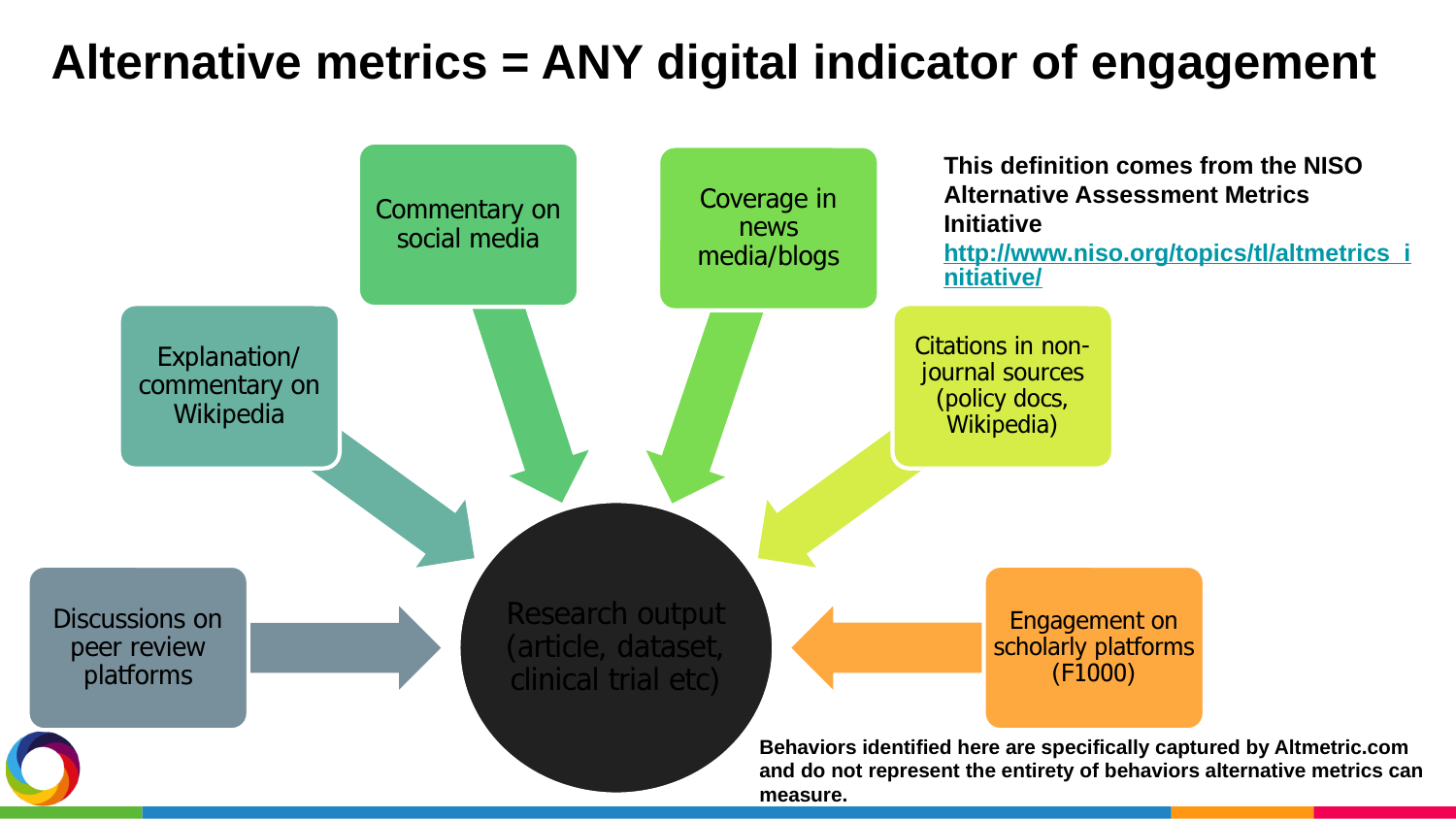

# Alternative metrics = ANY digital indicator of engagement

Commentary on social media
Coverage in news media/blogs

Explanation/
commentary on Wikipedia
Citations in non-journal sources (policy docs, Wikipedia)

Research output (article, dataset, clinical trial etc)

Discussions on peer review platforms
Engagement on scholarly platforms (F1000)

This definition comes from the NISO Alternative Assessment Metrics Initiative
http://www.niso.org/topics/tl/altmetrics_initiative/

Behaviors identified here are specifically captured by Altmetric.com and do not represent the entirety of behaviors alternative metrics can measure.